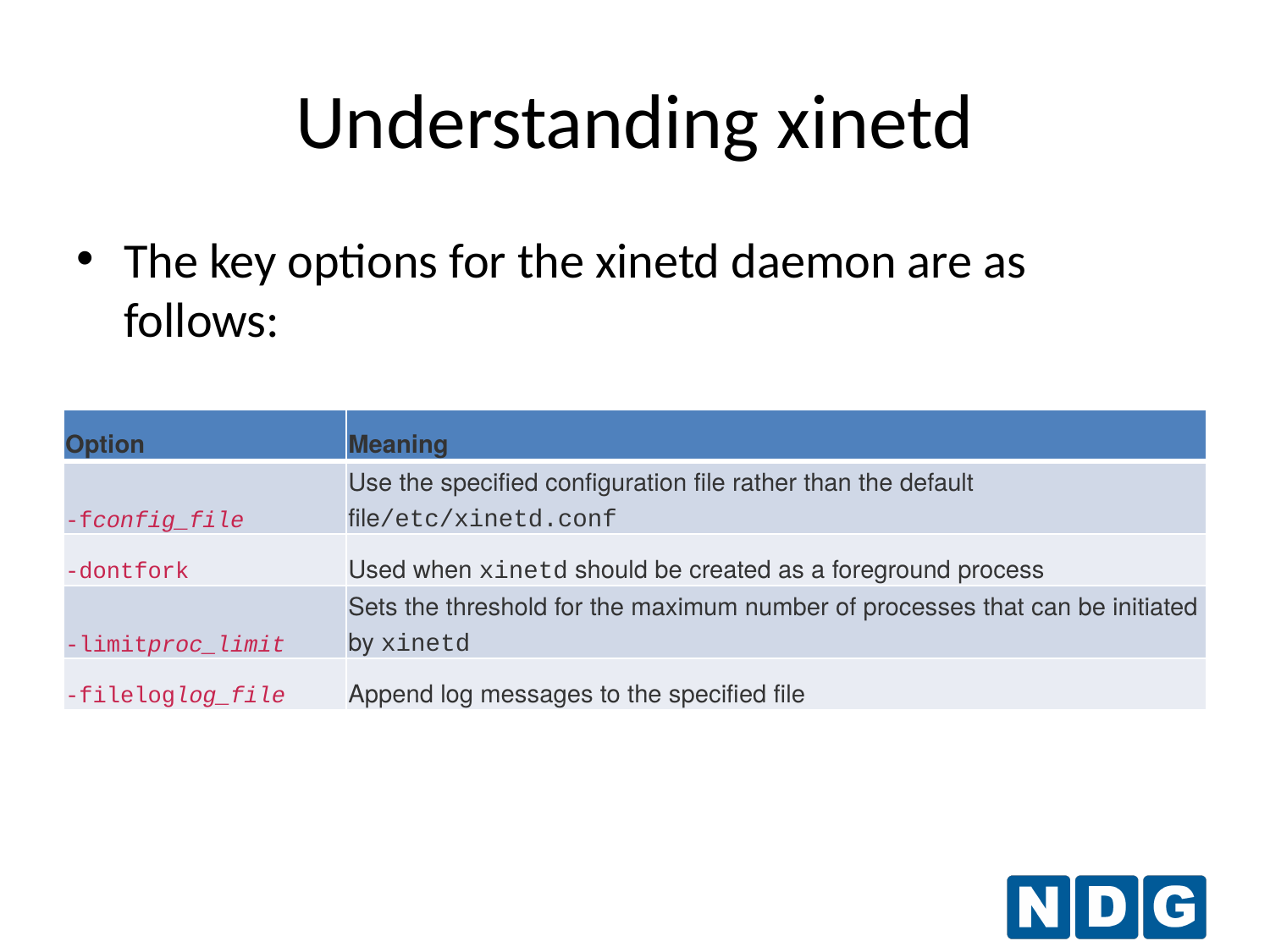

# Understanding xinetd
The key options for the xinetd daemon are as follows:

| Option | Meaning |
| --- | --- |
| -fconfig\_file | Use the specified configuration file rather than the default file/etc/xinetd.conf |
| -dontfork | Used when xinetd should be created as a foreground process |
| -limitproc\_limit | Sets the threshold for the maximum number of processes that can be initiated by xinetd |
| -fileloglog\_file | Append log messages to the specified file |